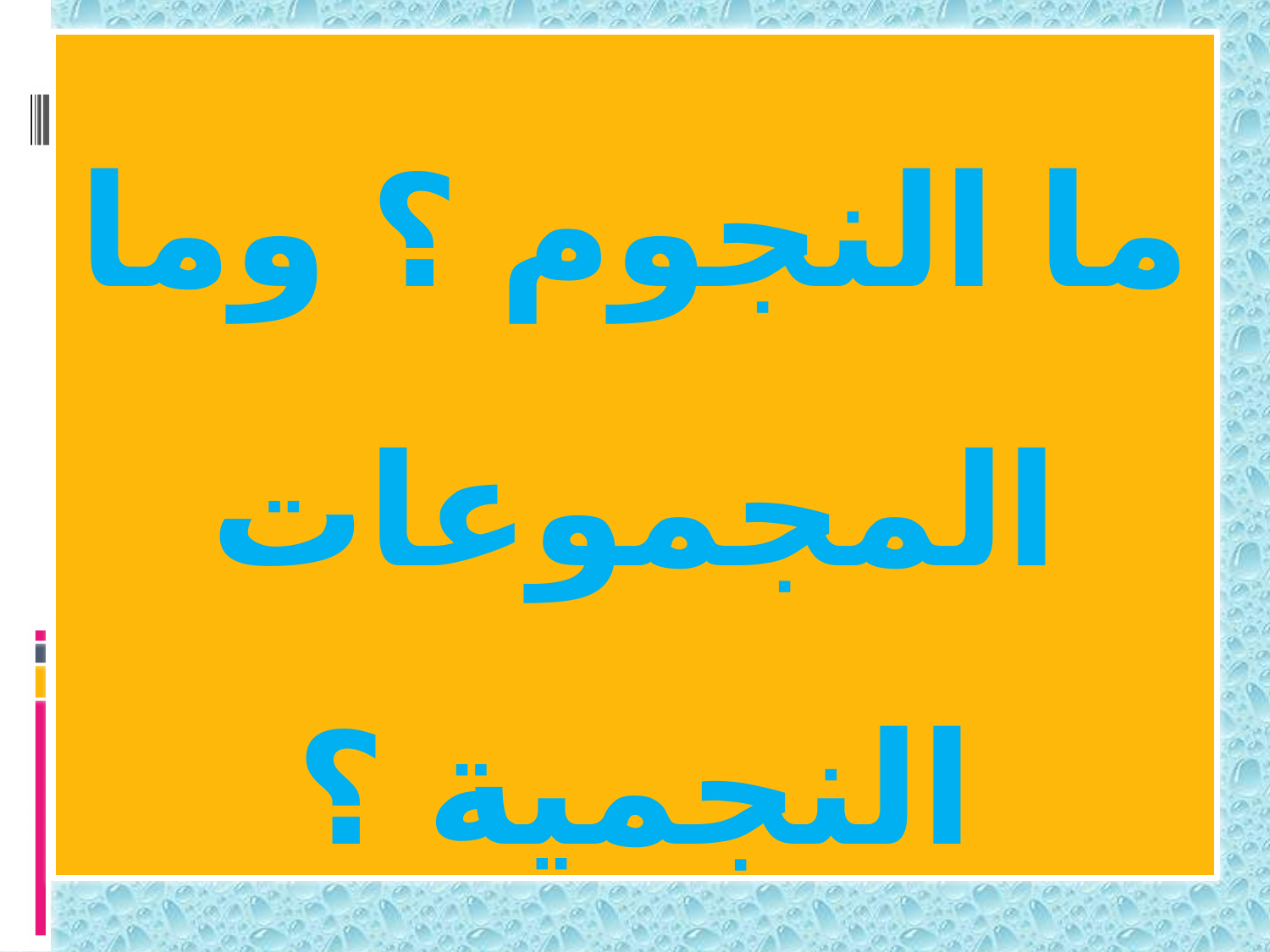

ما النجوم ؟ وما المجموعات النجمية ؟